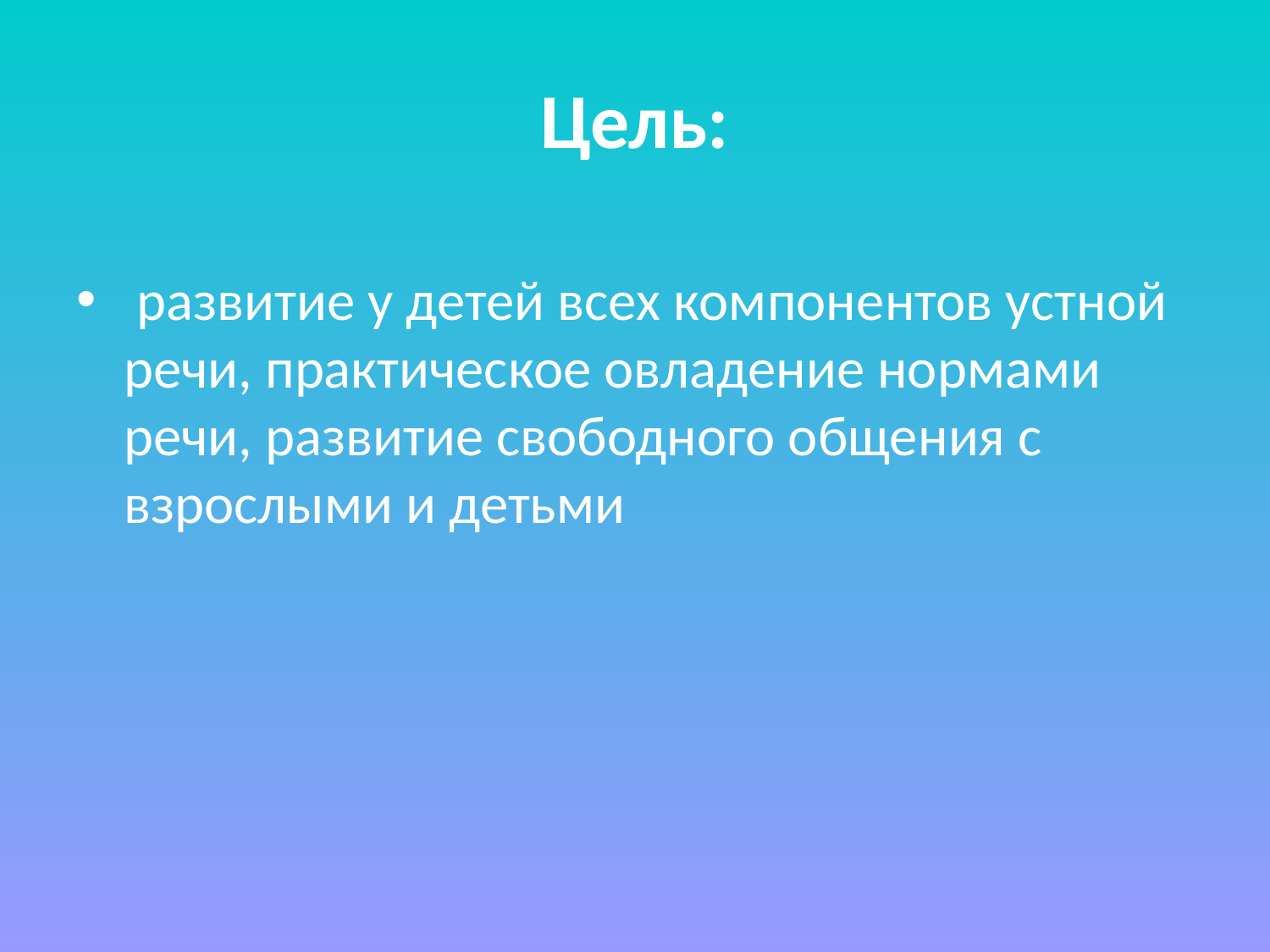

# Цель:
 развитие у детей всех компонентов устной речи, практическое овладение нормами речи, развитие свободного общения с взрослыми и детьми